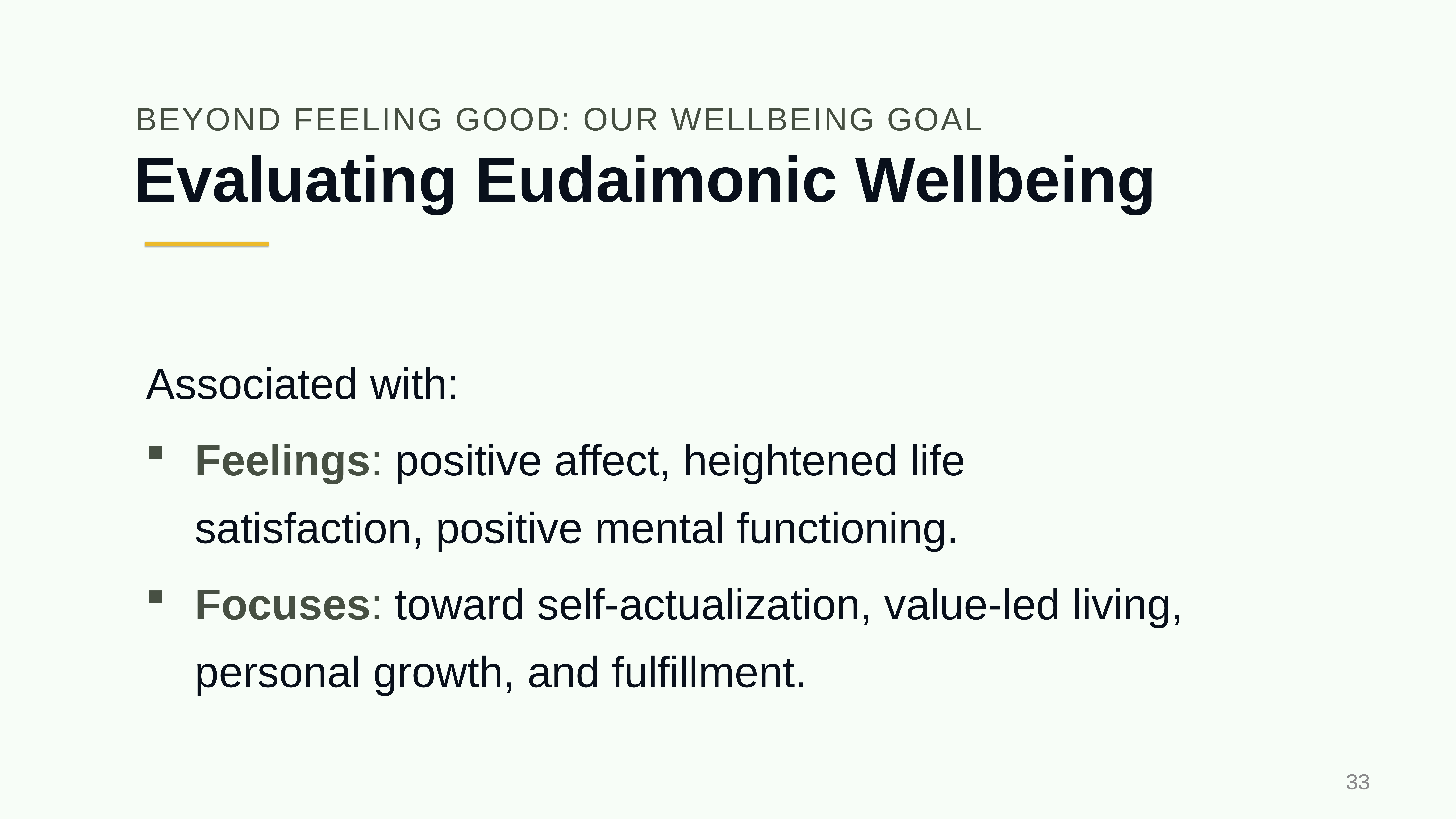

BEYOND FEELING GOOD: OUR WELLBEING GOAL
# Evaluating Eudaimonic Wellbeing

Associated with:
Feelings: positive affect, heightened life satisfaction, positive mental functioning.
Focuses: toward self-actualization, value-led living, personal growth, and fulfillment.
33